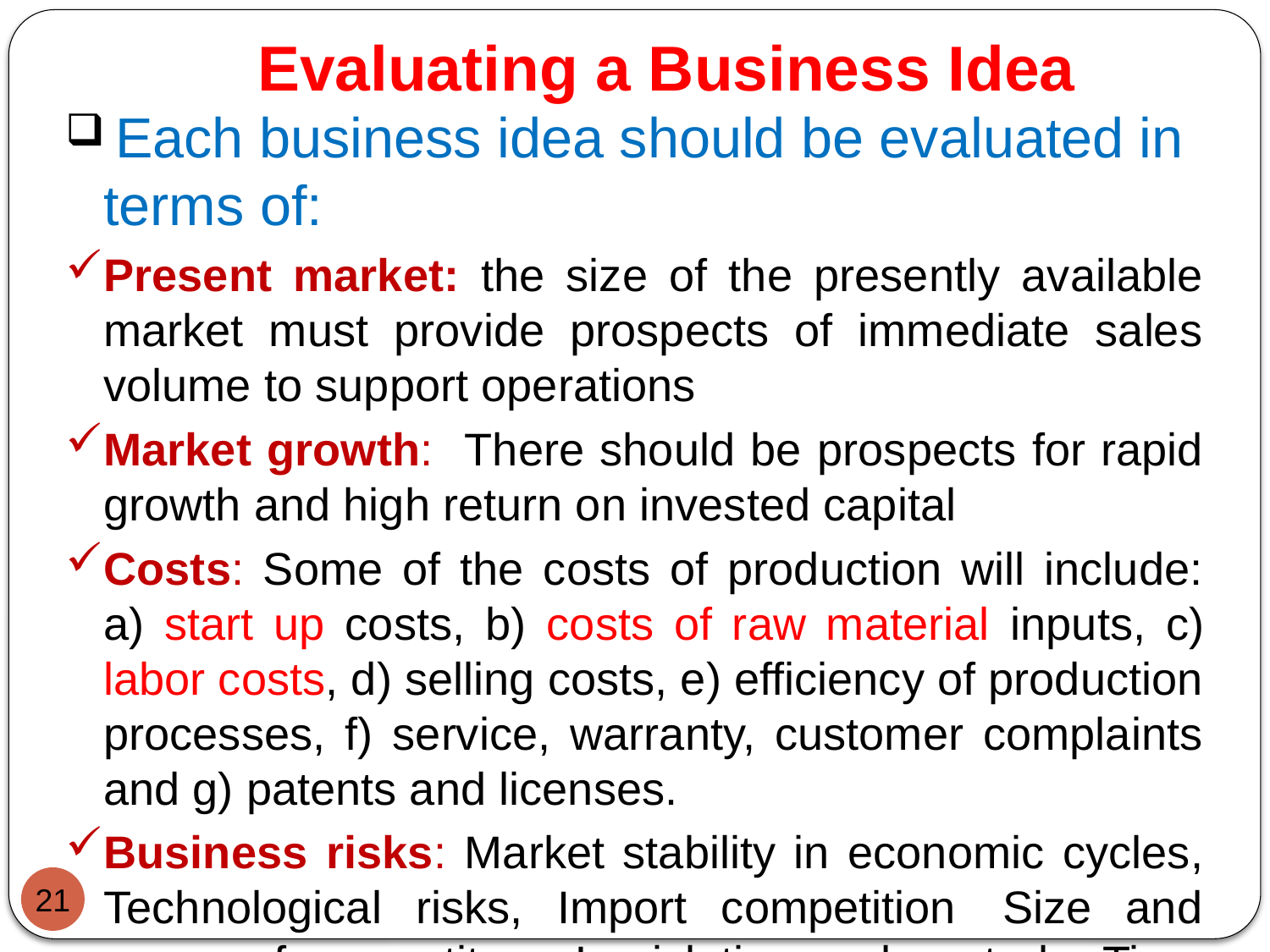

# Evaluating a Business Idea
 Each business idea should be evaluated in terms of:
Present market: the size of the presently available market must provide prospects of immediate sales volume to support operations
Market growth:  There should be prospects for rapid growth and high return on invested capital
Costs: Some of the costs of production will include: a) start up costs, b) costs of raw material inputs, c) labor costs, d) selling costs, e) efficiency of production processes, f) service, warranty, customer complaints and g) patents and licenses.
Business risks: Market stability in economic cycles, Technological risks, Import competition  Size and power of competitors, Legislation and controls, Time required to generate profit

21